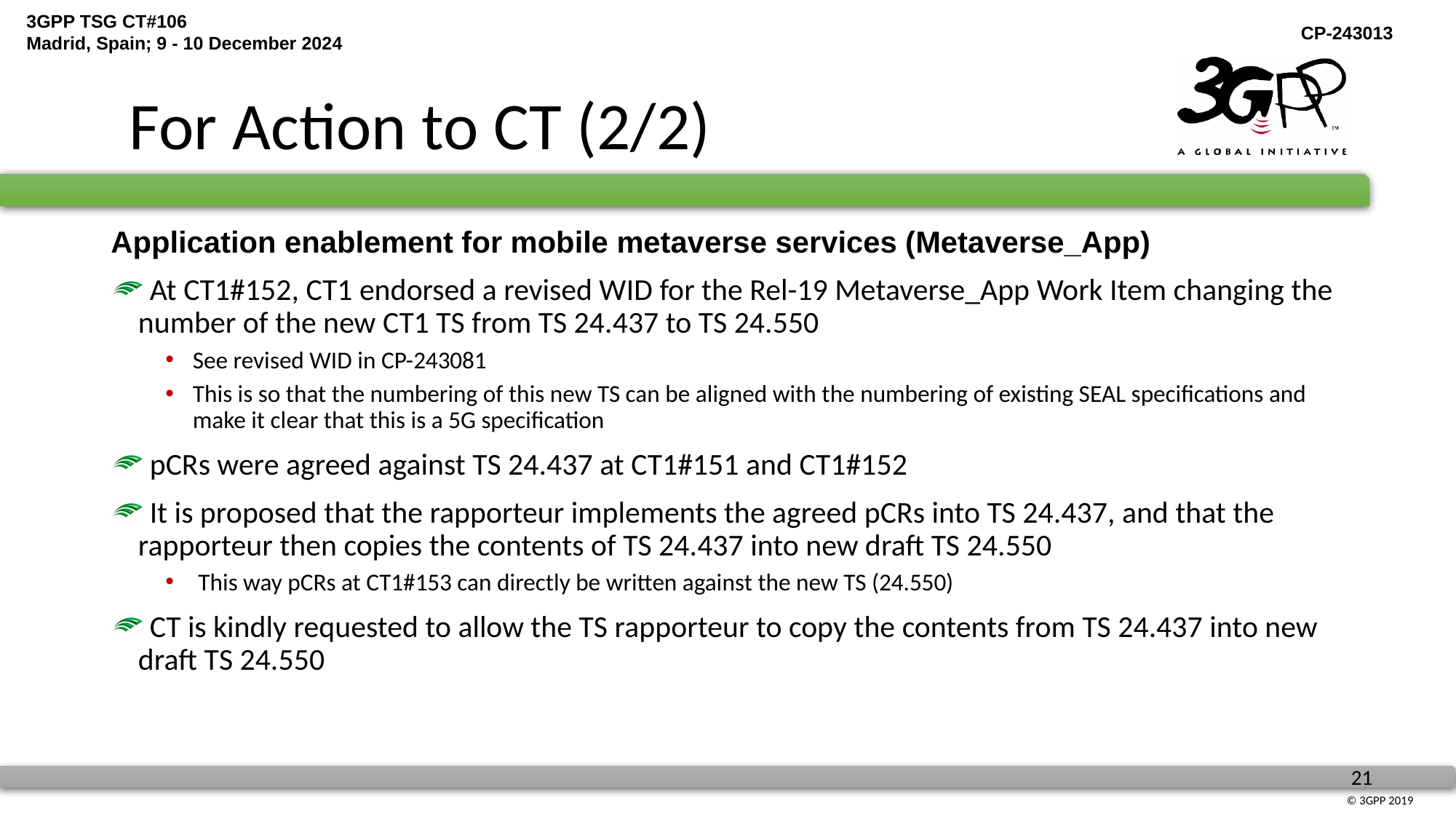

# For Action to CT (2/2)
Application enablement for mobile metaverse services (Metaverse_App)
 At CT1#152, CT1 endorsed a revised WID for the Rel-19 Metaverse_App Work Item changing the number of the new CT1 TS from TS 24.437 to TS 24.550
See revised WID in CP-243081
This is so that the numbering of this new TS can be aligned with the numbering of existing SEAL specifications and make it clear that this is a 5G specification
 pCRs were agreed against TS 24.437 at CT1#151 and CT1#152
 It is proposed that the rapporteur implements the agreed pCRs into TS 24.437, and that the rapporteur then copies the contents of TS 24.437 into new draft TS 24.550
 This way pCRs at CT1#153 can directly be written against the new TS (24.550)
 CT is kindly requested to allow the TS rapporteur to copy the contents from TS 24.437 into new draft TS 24.550